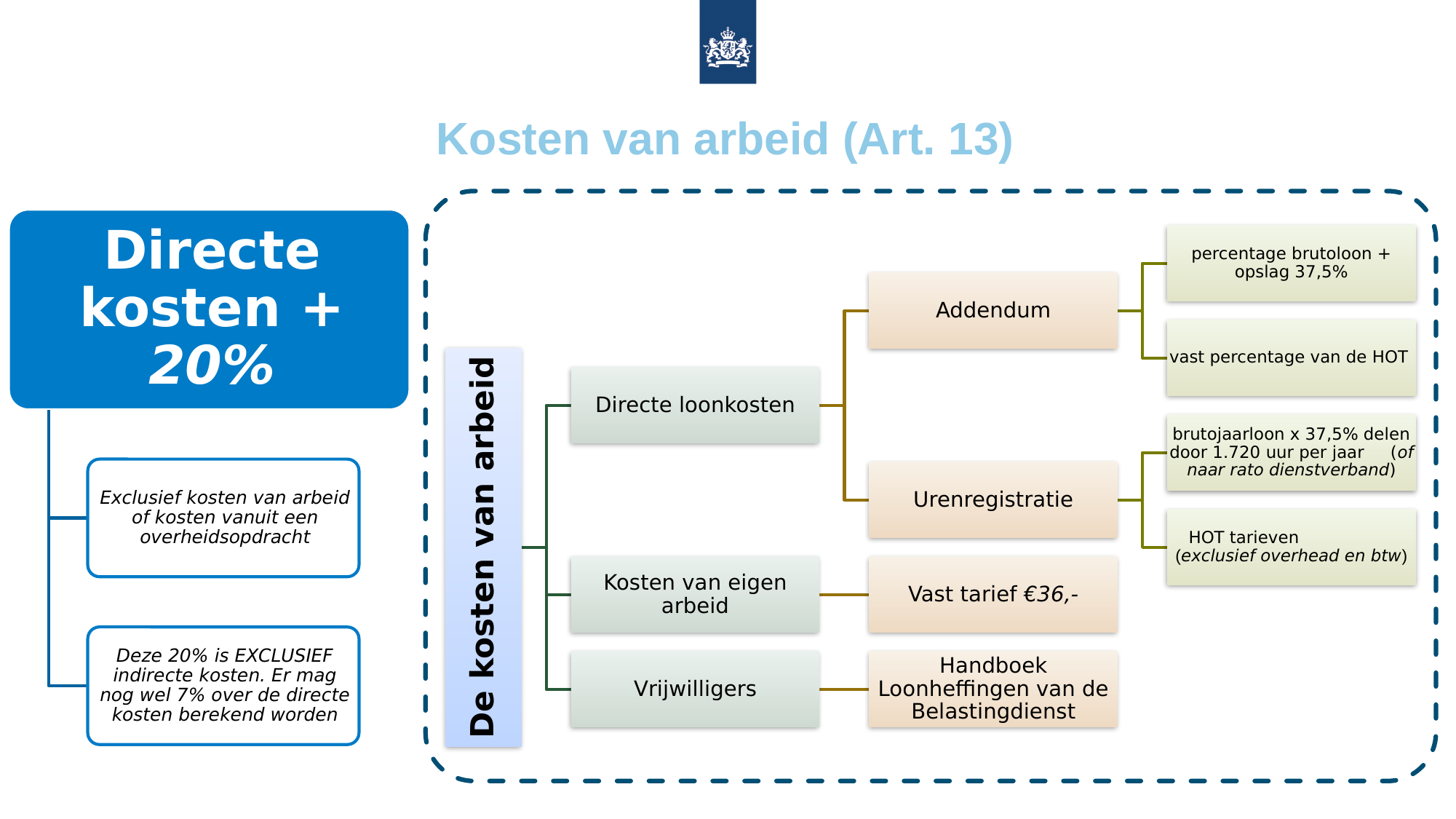

Kosten van arbeid (Art. 13)

De kosten van arbeid
Directe loonkosten
Addendum
percentage brutoloon + opslag 37,5%
vast percentage van de HOT
Urenregistratie
brutojaarloon x 37,5% delen door 1.720 uur per jaar     (of naar rato dienstverband)
HOT tarieven                   (exclusief overhead en btw)
Kosten van eigen arbeid
Vast tarief €36,-
Vrijwilligers
Handboek Loonheffingen van de Belastingdienst

Directe kosten + 20%
Exclusief kosten van arbeid of kosten vanuit een overheidsopdracht
Deze 20% is EXCLUSIEF indirecte kosten. Er mag nog wel 7% over de directe kosten berekend worden